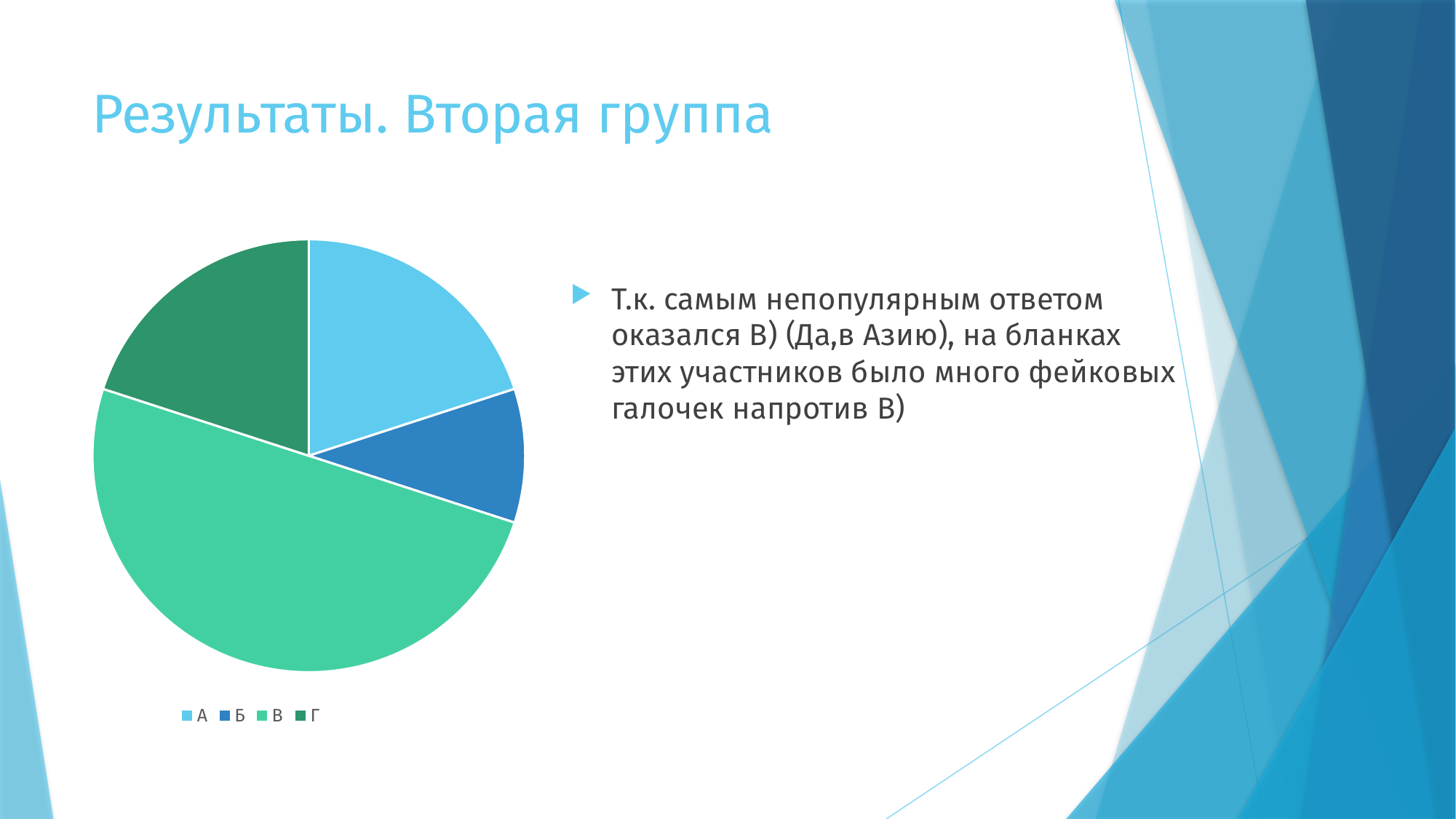

# Результаты. Вторая группа

### Chart

| Category | Столбец1 |
|---|---|
| А | 2.0 |
| Б | 1.0 |
| В | 5.0 |
| Г | 2.0 |
Т.к. самым непопулярным ответом оказался В) (Да,в Азию), на бланках этих участников было много фейковых галочек напротив В)